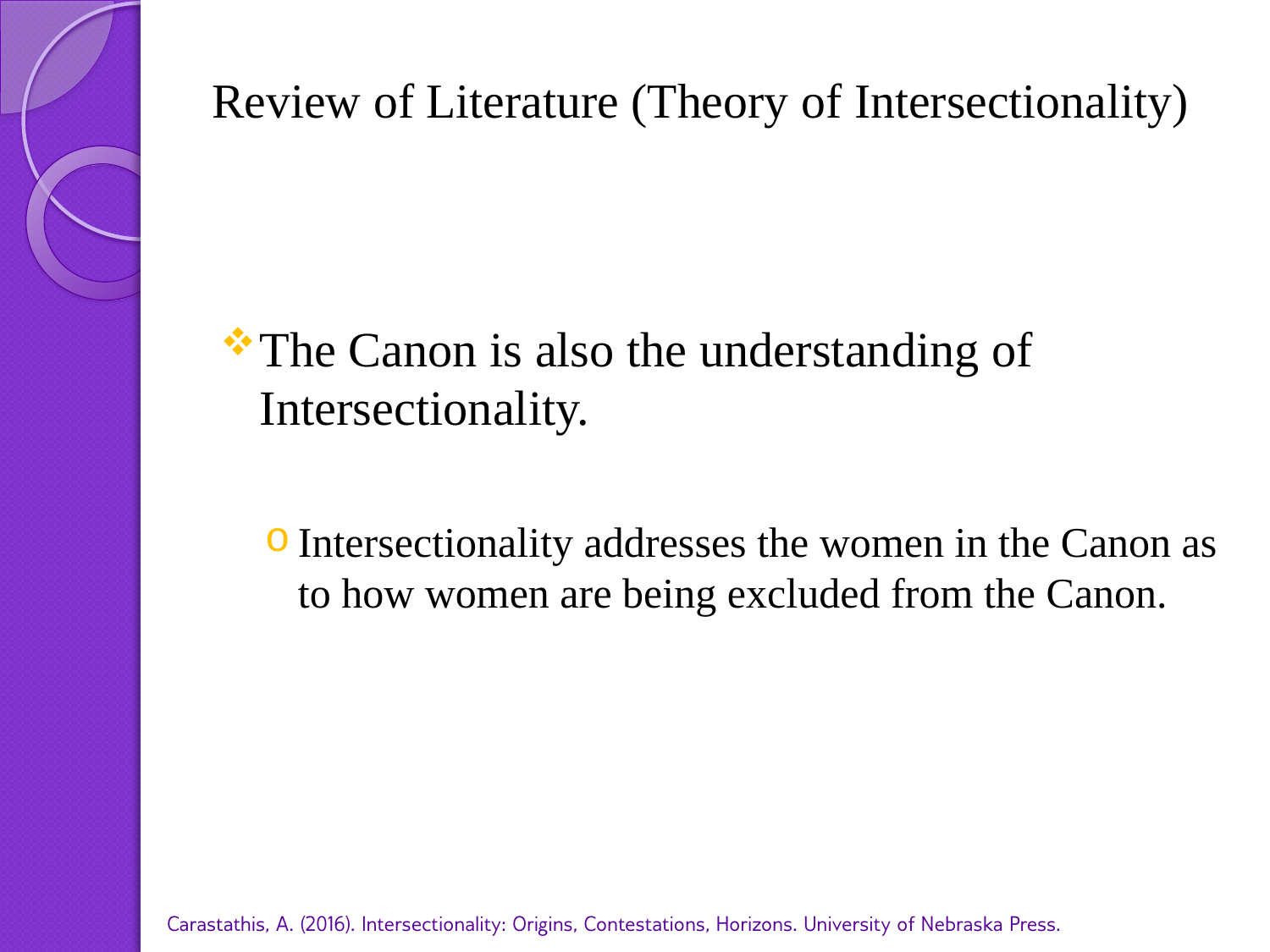

# Review of Literature (Theory of Intersectionality)
The Canon is also the understanding of Intersectionality.

Intersectionality addresses the women in the Canon as to how women are being excluded from the Canon.
Carastathis, A. (2016). Intersectionality: Origins, Contestations, Horizons. University of Nebraska Press.